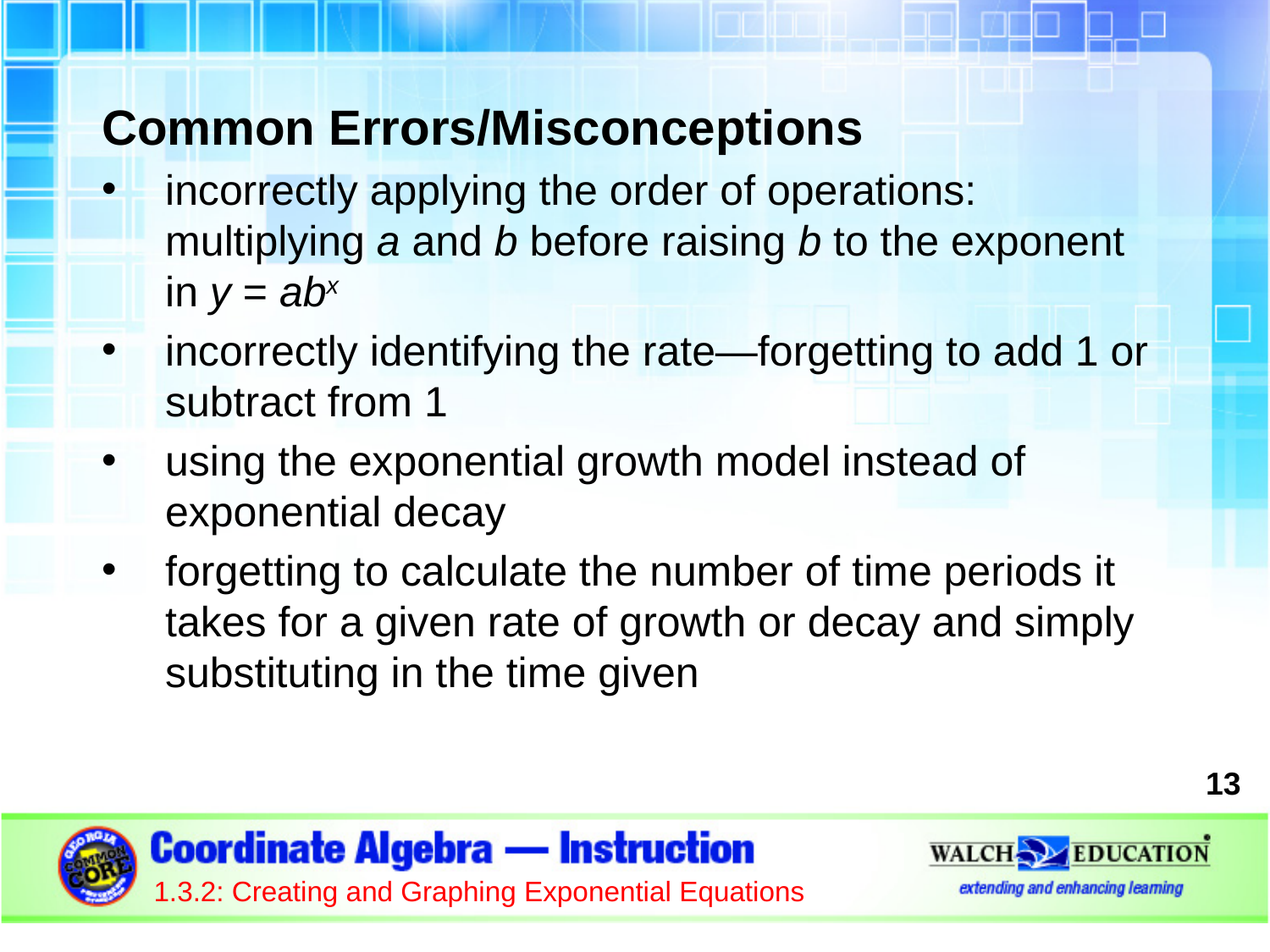

Common Errors/Misconceptions
incorrectly applying the order of operations: multiplying a and b before raising b to the exponent in y = abx
incorrectly identifying the rate—forgetting to add 1 or subtract from 1
using the exponential growth model instead of exponential decay
forgetting to calculate the number of time periods it takes for a given rate of growth or decay and simply substituting in the time given

13
1.3.2: Creating and Graphing Exponential Equations